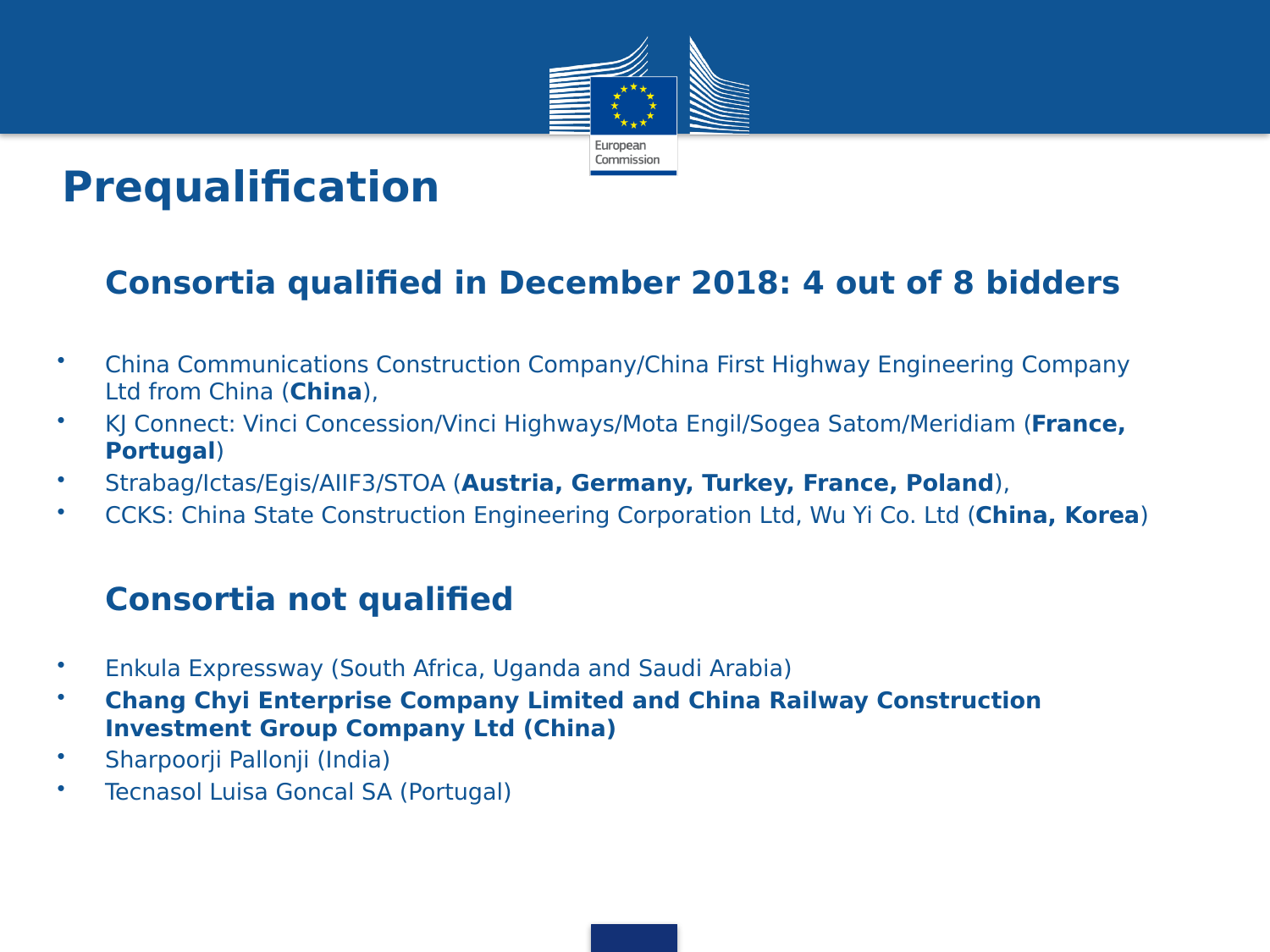

# Prequalification
Consortia qualified in December 2018: 4 out of 8 bidders

China Communications Construction Company/China First Highway Engineering Company Ltd from China (China),
KJ Connect: Vinci Concession/Vinci Highways/Mota Engil/Sogea Satom/Meridiam (France, Portugal)
Strabag/Ictas/Egis/AIIF3/STOA (Austria, Germany, Turkey, France, Poland),
CCKS: China State Construction Engineering Corporation Ltd, Wu Yi Co. Ltd (China, Korea)

Consortia not qualified

Enkula Expressway (South Africa, Uganda and Saudi Arabia)
Chang Chyi Enterprise Company Limited and China Railway Construction Investment Group Company Ltd (China)
Sharpoorji Pallonji (India)
Tecnasol Luisa Goncal SA (Portugal)